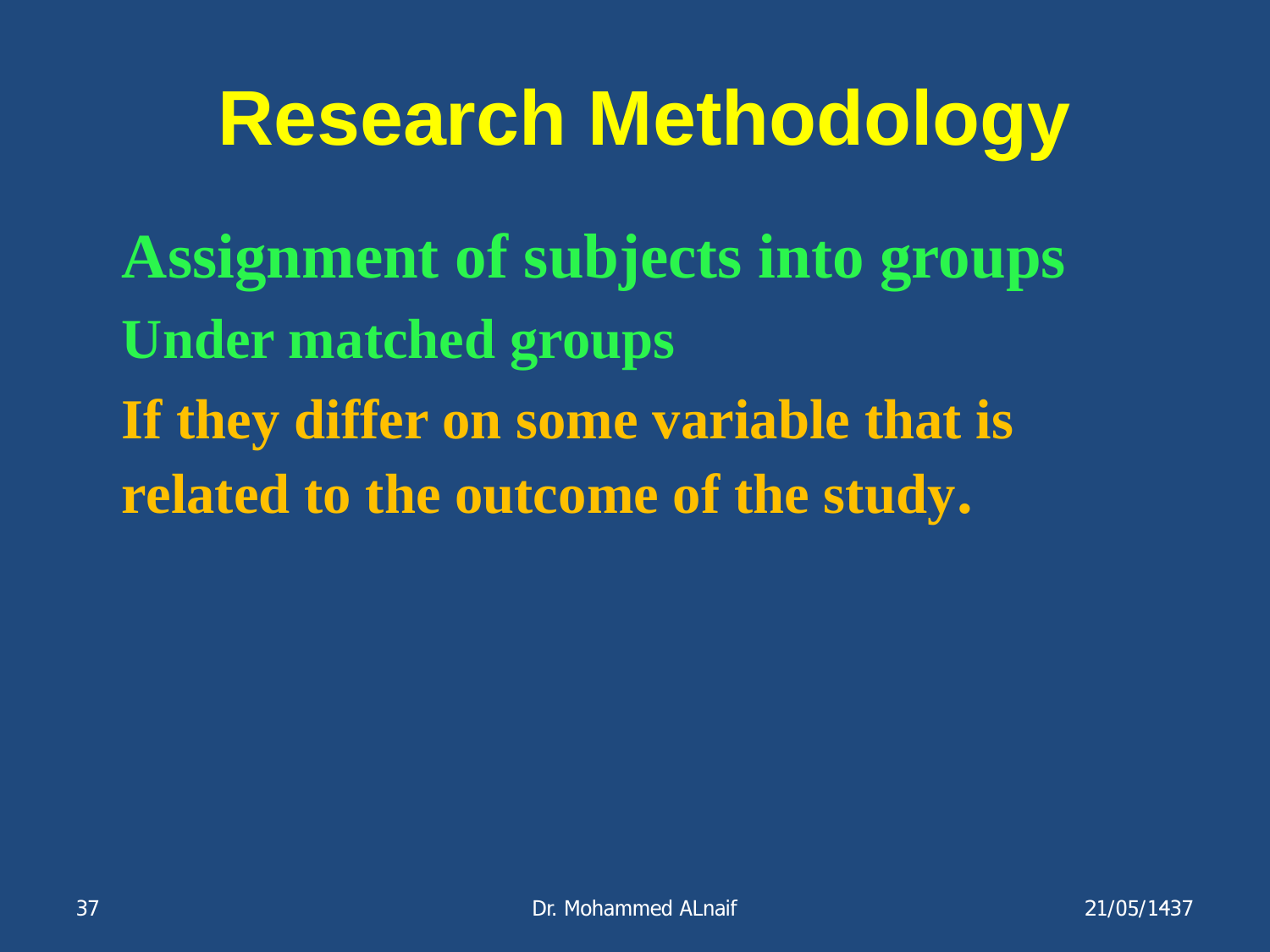

# Research Methodology
Assignment of subjects into groups
Under matched groups
If they differ on some variable that is related to the outcome of the study.
37
Dr. Mohammed ALnaif
21/05/1437